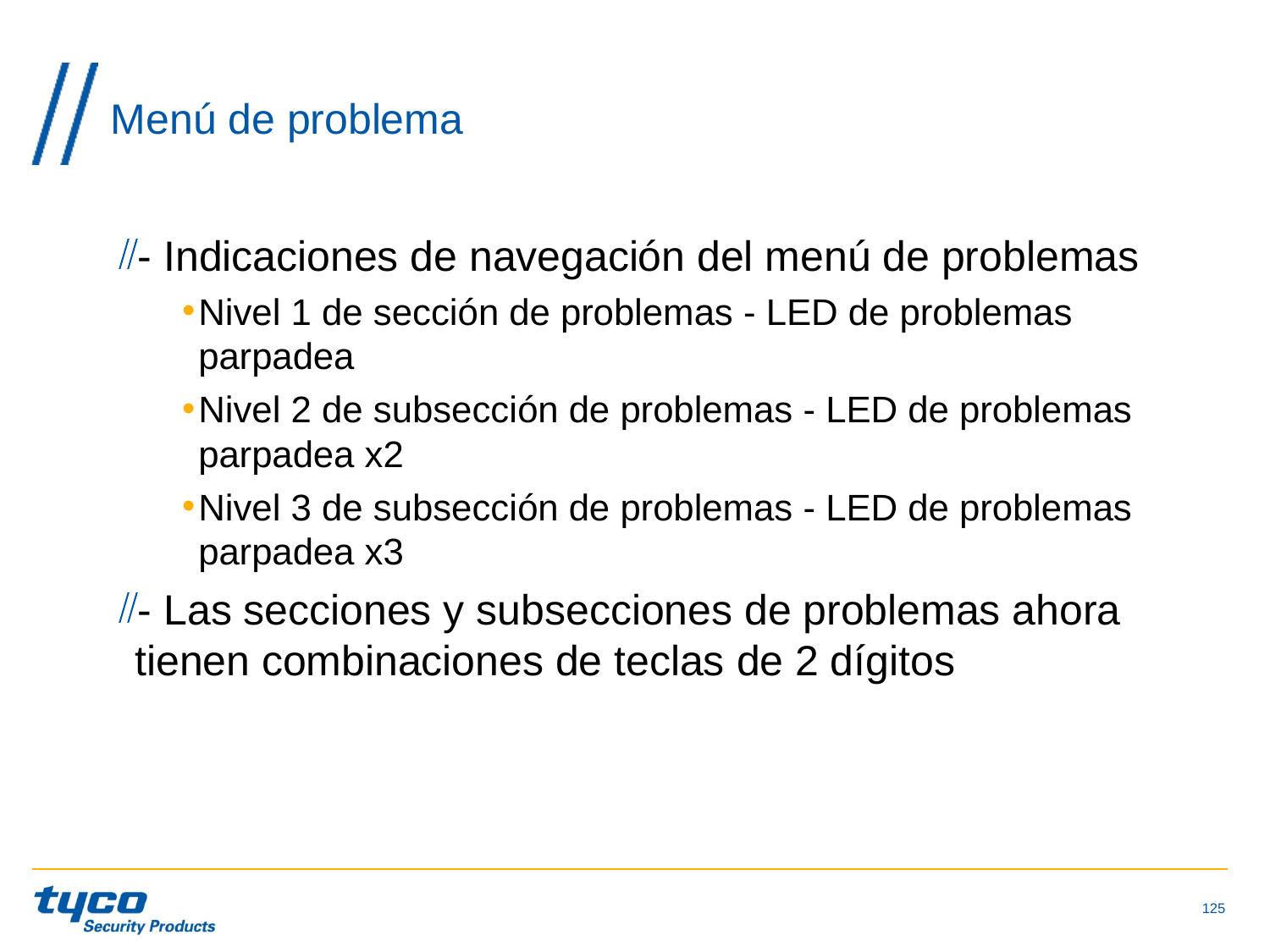

# Menú de problema
- Indicaciones de navegación del menú de problemas
Nivel 1 de sección de problemas - LED de problemas parpadea
Nivel 2 de subsección de problemas - LED de problemas parpadea x2
Nivel 3 de subsección de problemas - LED de problemas parpadea x3
- Las secciones y subsecciones de problemas ahora tienen combinaciones de teclas de 2 dígitos
125